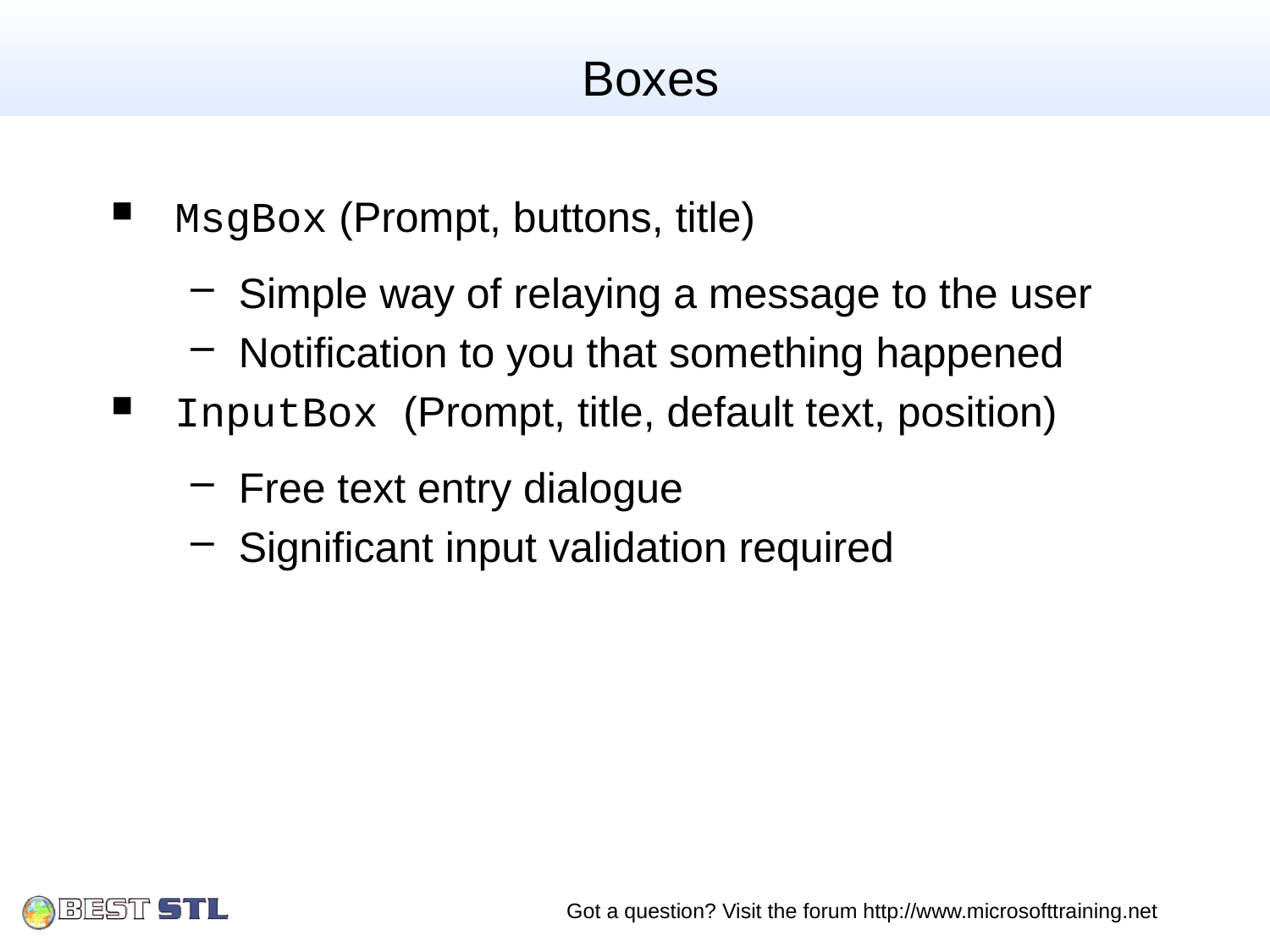

# Boxes
MsgBox (Prompt, buttons, title)
Simple way of relaying a message to the user
Notification to you that something happened
InputBox (Prompt, title, default text, position)
Free text entry dialogue
Significant input validation required
Got a question? Visit the forum http://www.microsofttraining.net